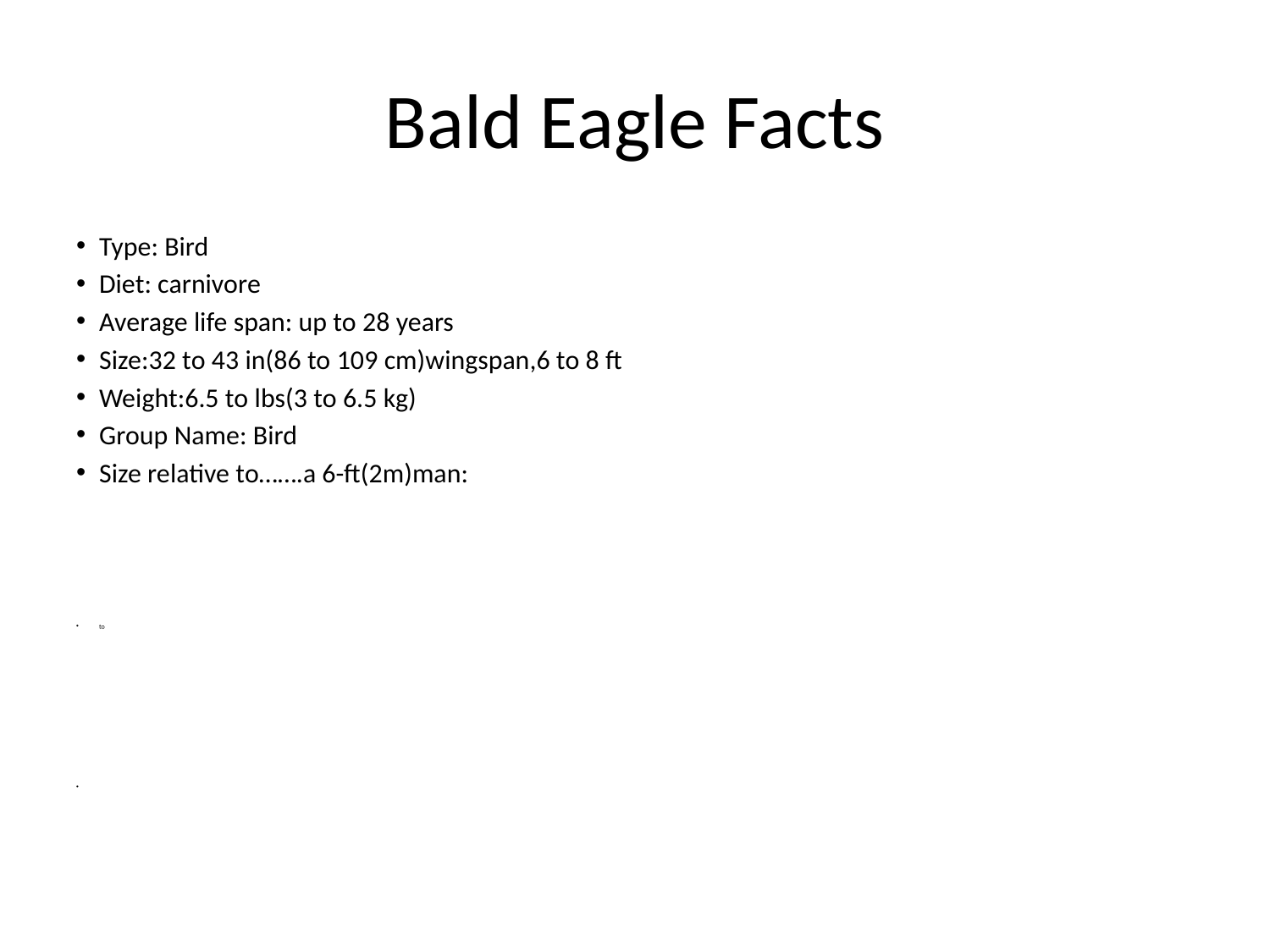

# Bald Eagle Facts
Type: Bird
Diet: carnivore
Average life span: up to 28 years
Size:32 to 43 in(86 to 109 cm)wingspan,6 to 8 ft
Weight:6.5 to lbs(3 to 6.5 kg)
Group Name: Bird
Size relative to…….a 6-ft(2m)man:

to